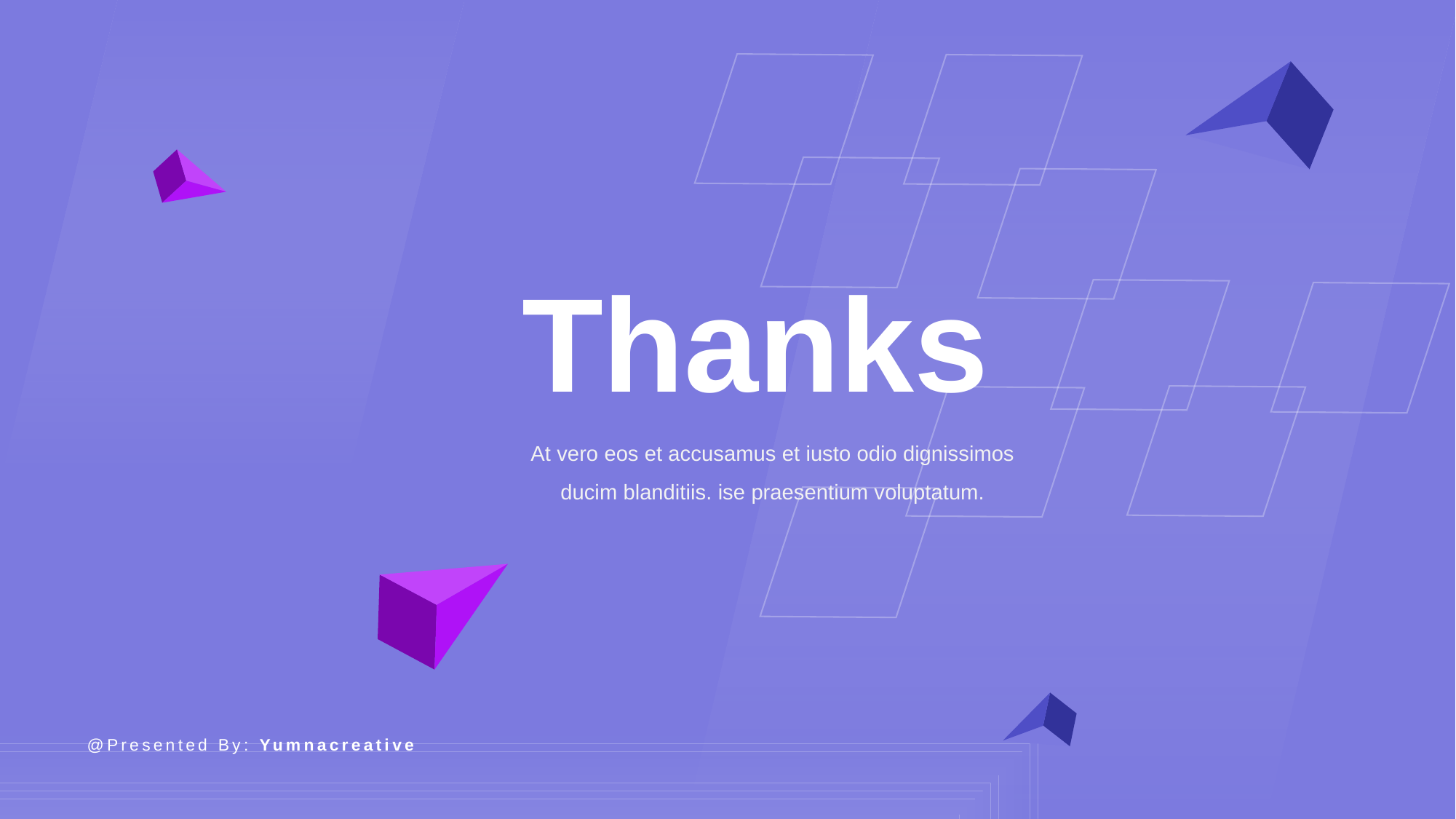

Thanks
At vero eos et accusamus et iusto odio dignissimos ducim blanditiis. ise praesentium voluptatum.
@Presented By: Yumnacreative